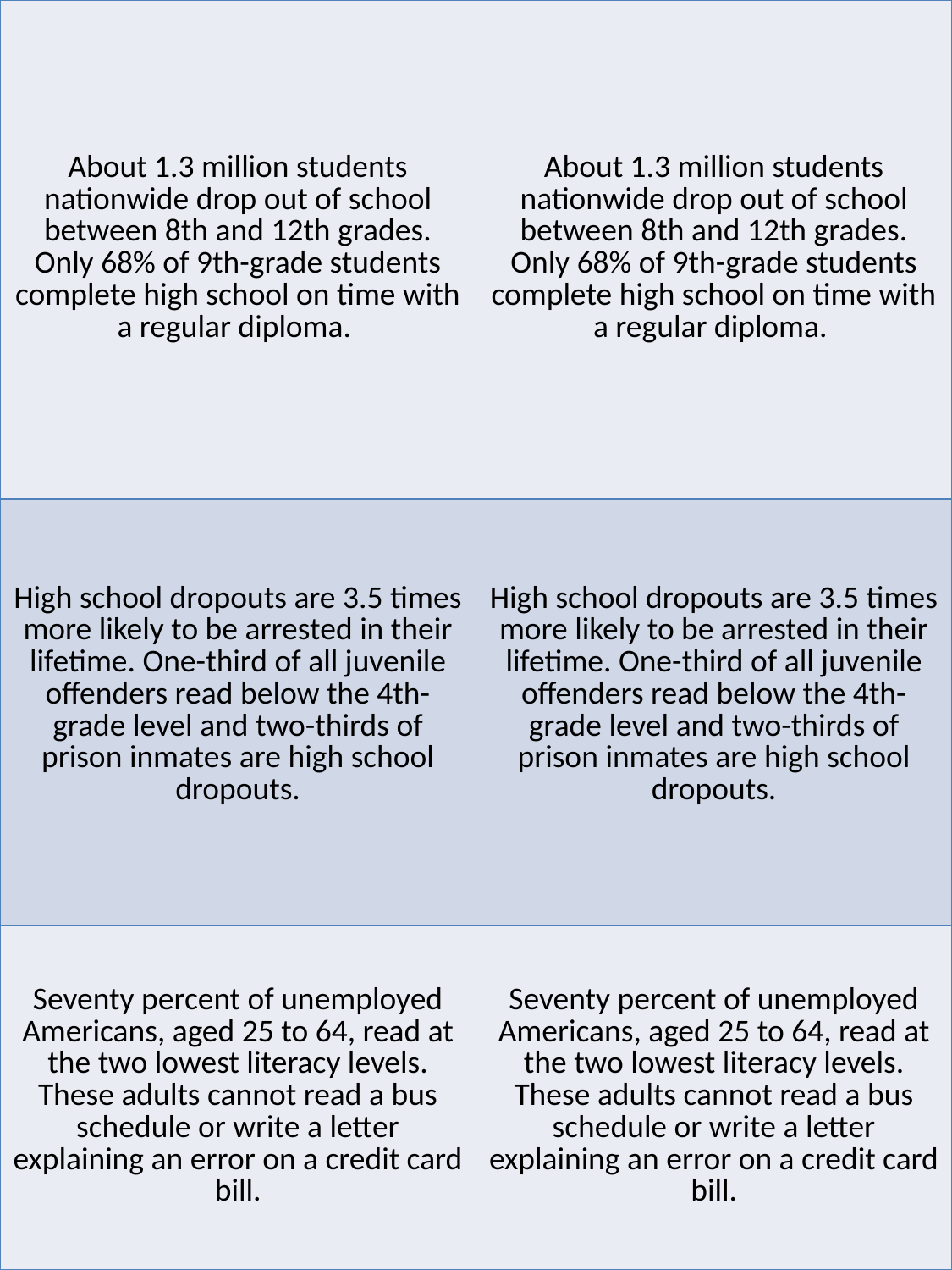

| About 1.3 million students nationwide drop out of school between 8th and 12th grades. Only 68% of 9th-grade students complete high school on time with a regular diploma. | About 1.3 million students nationwide drop out of school between 8th and 12th grades. Only 68% of 9th-grade students complete high school on time with a regular diploma. |
| --- | --- |
| High school dropouts are 3.5 times more likely to be arrested in their lifetime. One-third of all juvenile offenders read below the 4th-grade level and two-thirds of prison inmates are high school dropouts. | High school dropouts are 3.5 times more likely to be arrested in their lifetime. One-third of all juvenile offenders read below the 4th-grade level and two-thirds of prison inmates are high school dropouts. |
| Seventy percent of unemployed Americans, aged 25 to 64, read at the two lowest literacy levels. These adults cannot read a bus schedule or write a letter explaining an error on a credit card bill. | Seventy percent of unemployed Americans, aged 25 to 64, read at the two lowest literacy levels. These adults cannot read a bus schedule or write a letter explaining an error on a credit card bill. |